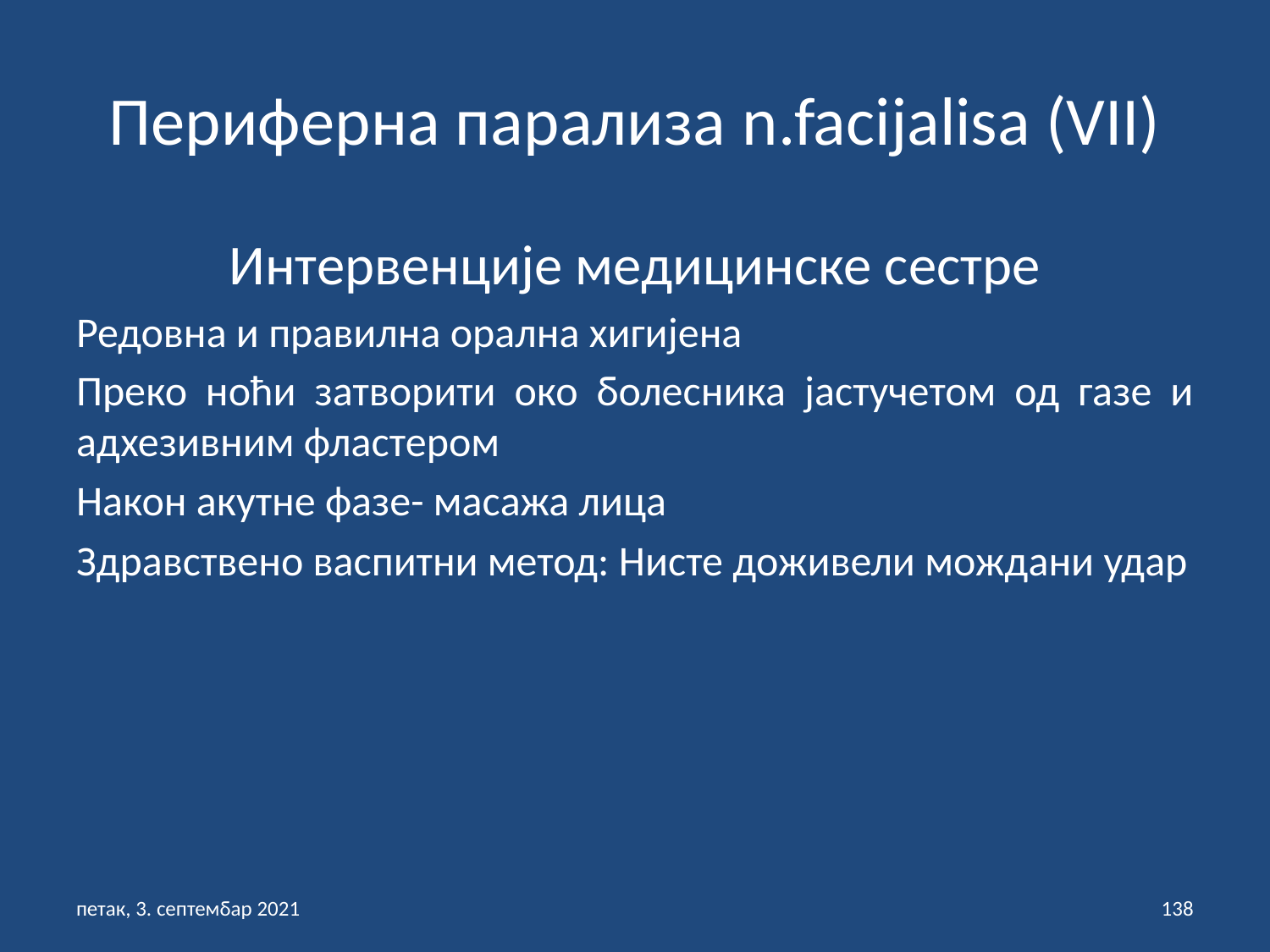

# Периферна парализа n.facijalisa (VII)
Интервенције медицинске сестре
Редовна и правилна орална хигијена
Преко ноћи затворити око болесника јастучетом од газе и адхезивним фластером
Након акутне фазе- масажа лица
Здравствено васпитни метод: Нисте доживели мождани удар

петак, 3. септембар 2021
138